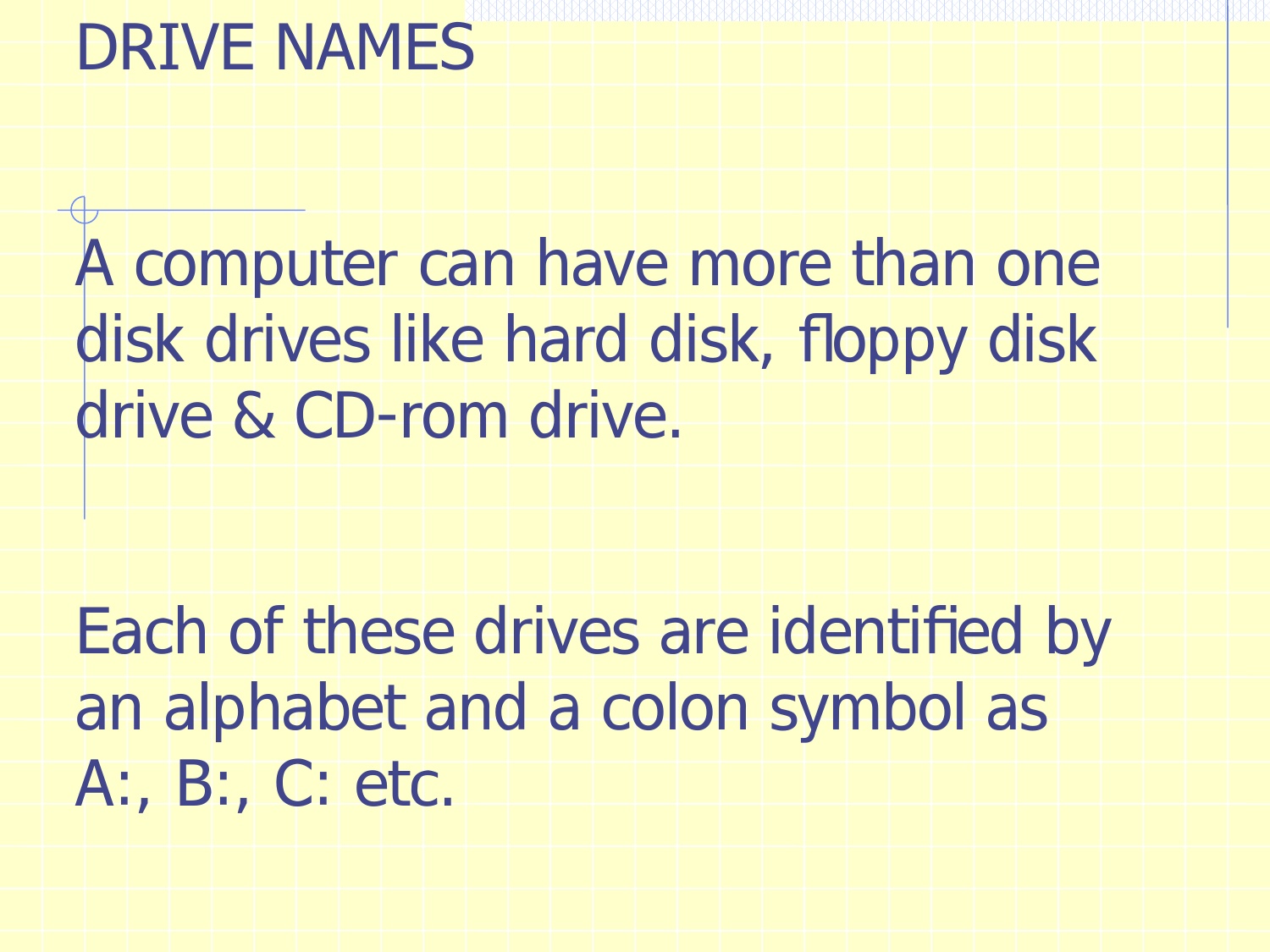

DRIVE NAMES

A computer can have more than one disk drives like hard disk, floppy disk drive & CD-rom drive.

Each of these drives are identified by an alphabet and a colon symbol as A:, B:, C: etc.